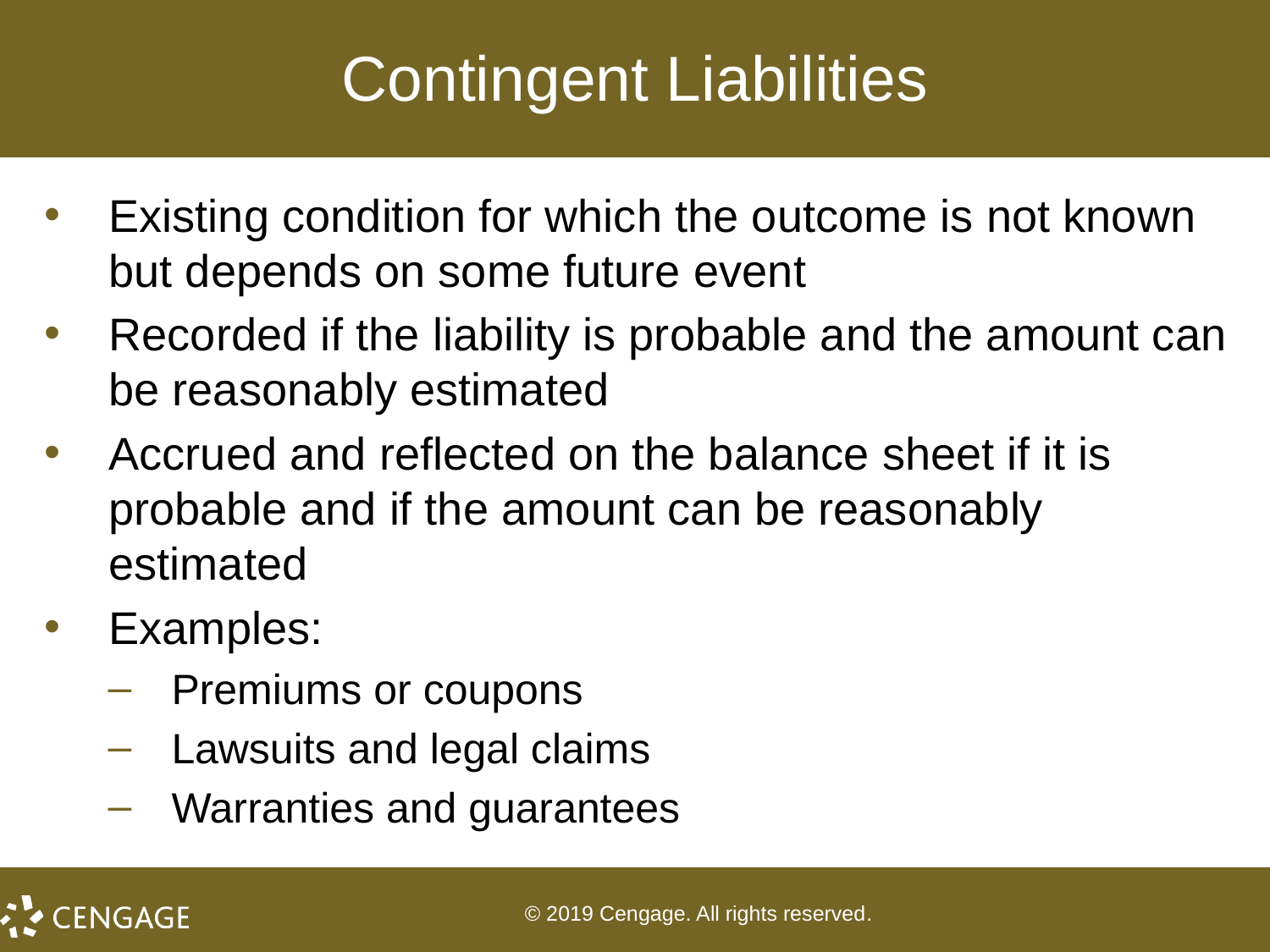

# Contingent Liabilities
Existing condition for which the outcome is not known but depends on some future event
Recorded if the liability is probable and the amount can be reasonably estimated
Accrued and reflected on the balance sheet if it is probable and if the amount can be reasonably  estimated
Examples:
Premiums or coupons
Lawsuits and legal claims
Warranties and guarantees